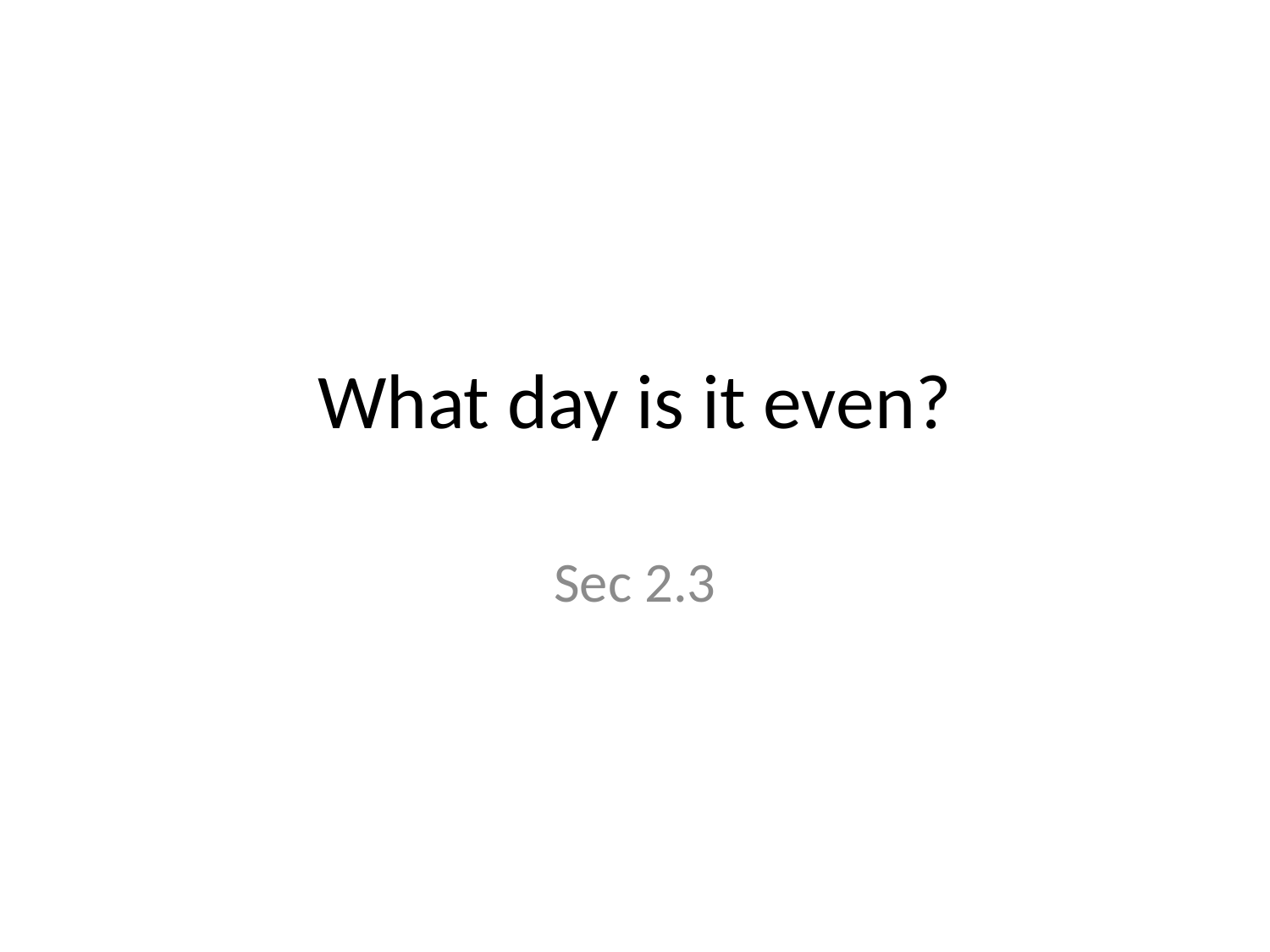

# What day is it even?
Sec 2.3